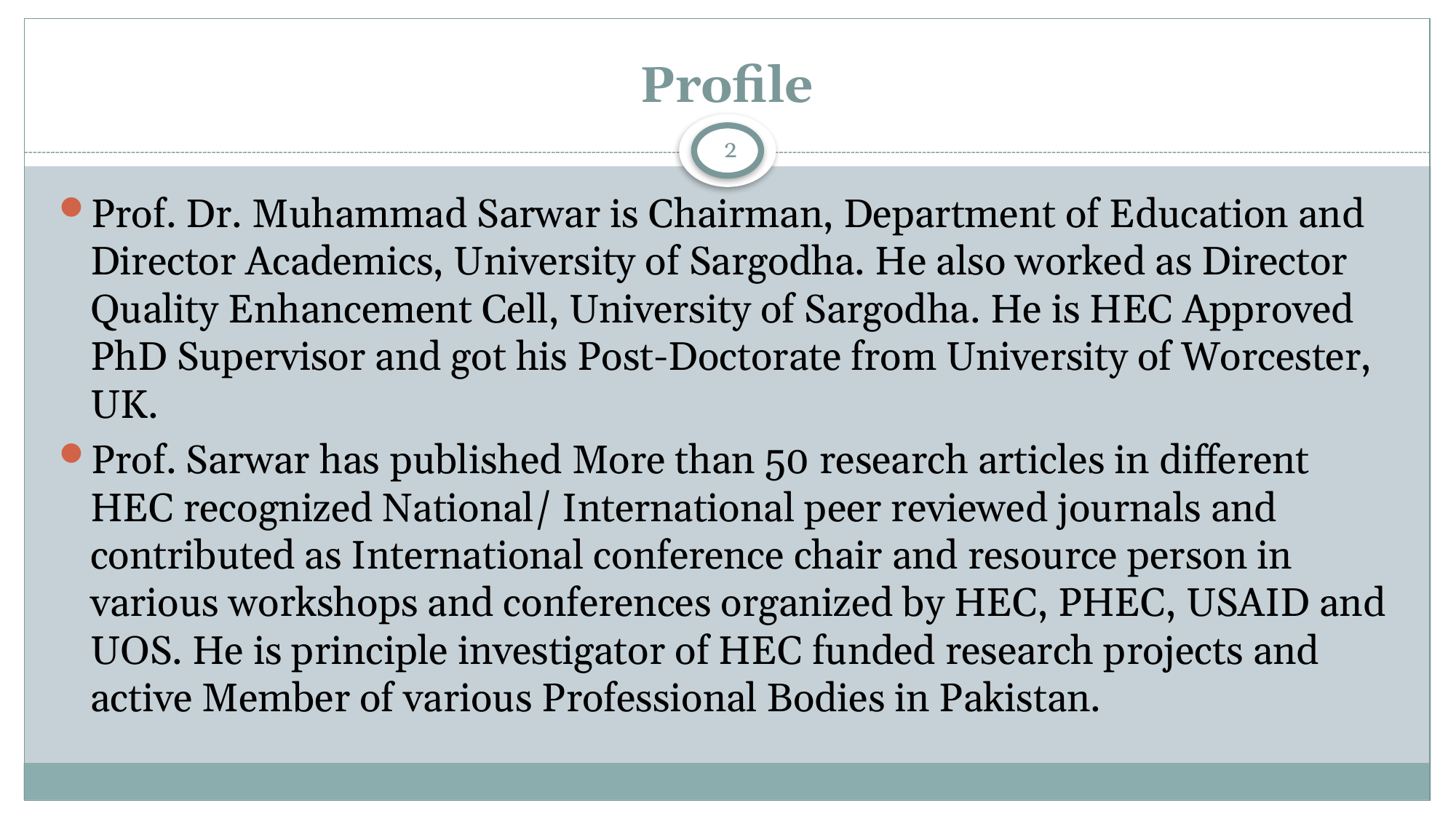

# Profile
2
Prof. Dr. Muhammad Sarwar is Chairman, Department of Education and Director Academics, University of Sargodha. He also worked as Director Quality Enhancement Cell, University of Sargodha. He is HEC Approved PhD Supervisor and got his Post-Doctorate from University of Worcester, UK.
Prof. Sarwar has published More than 50 research articles in different HEC recognized National/ International peer reviewed journals and contributed as International conference chair and resource person in various workshops and conferences organized by HEC, PHEC, USAID and UOS. He is principle investigator of HEC funded research projects and active Member of various Professional Bodies in Pakistan.